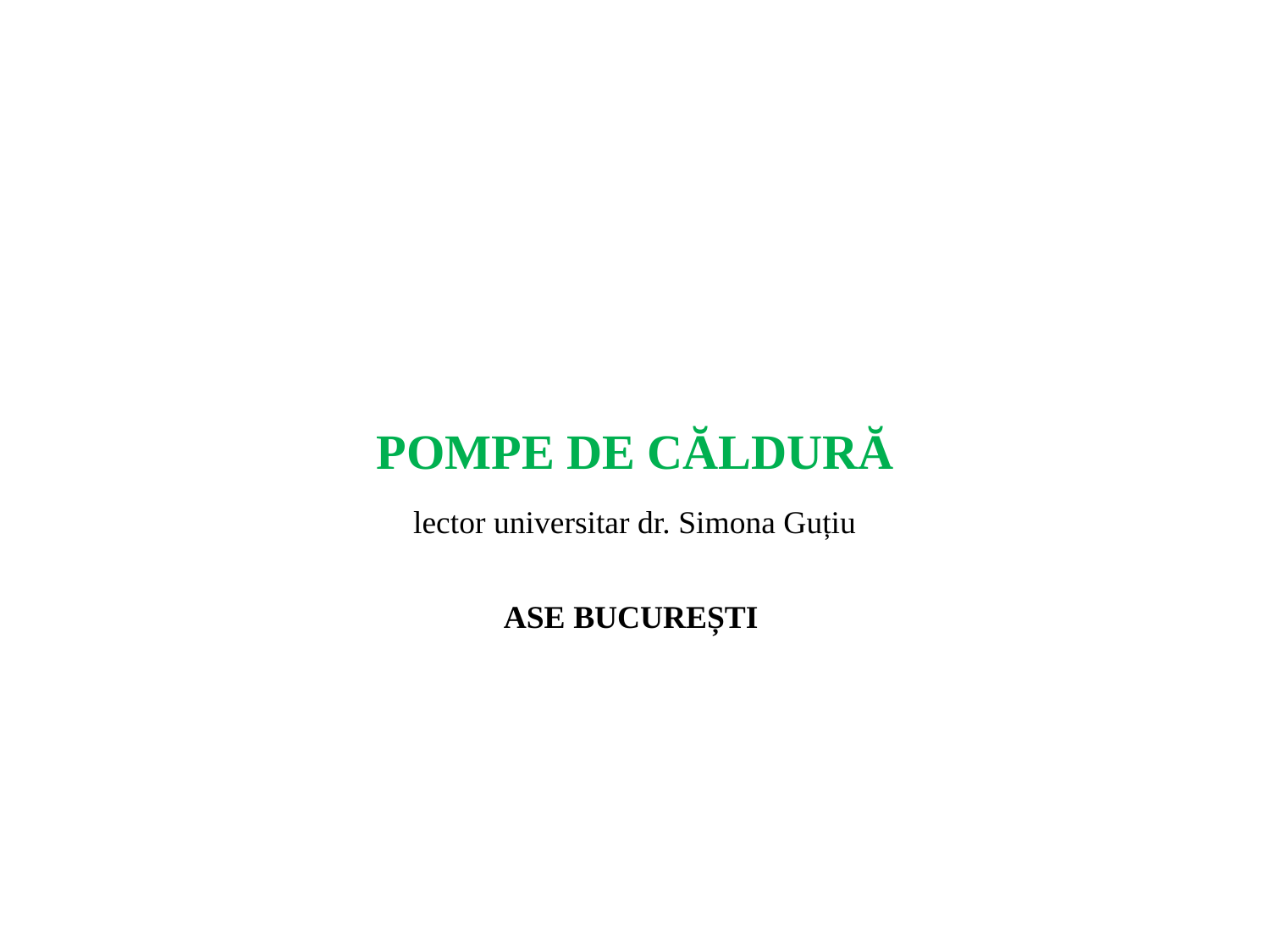

# POMPE DE CĂLDURĂ
lector universitar dr. Simona Guțiu

ASE BUCUREȘTI